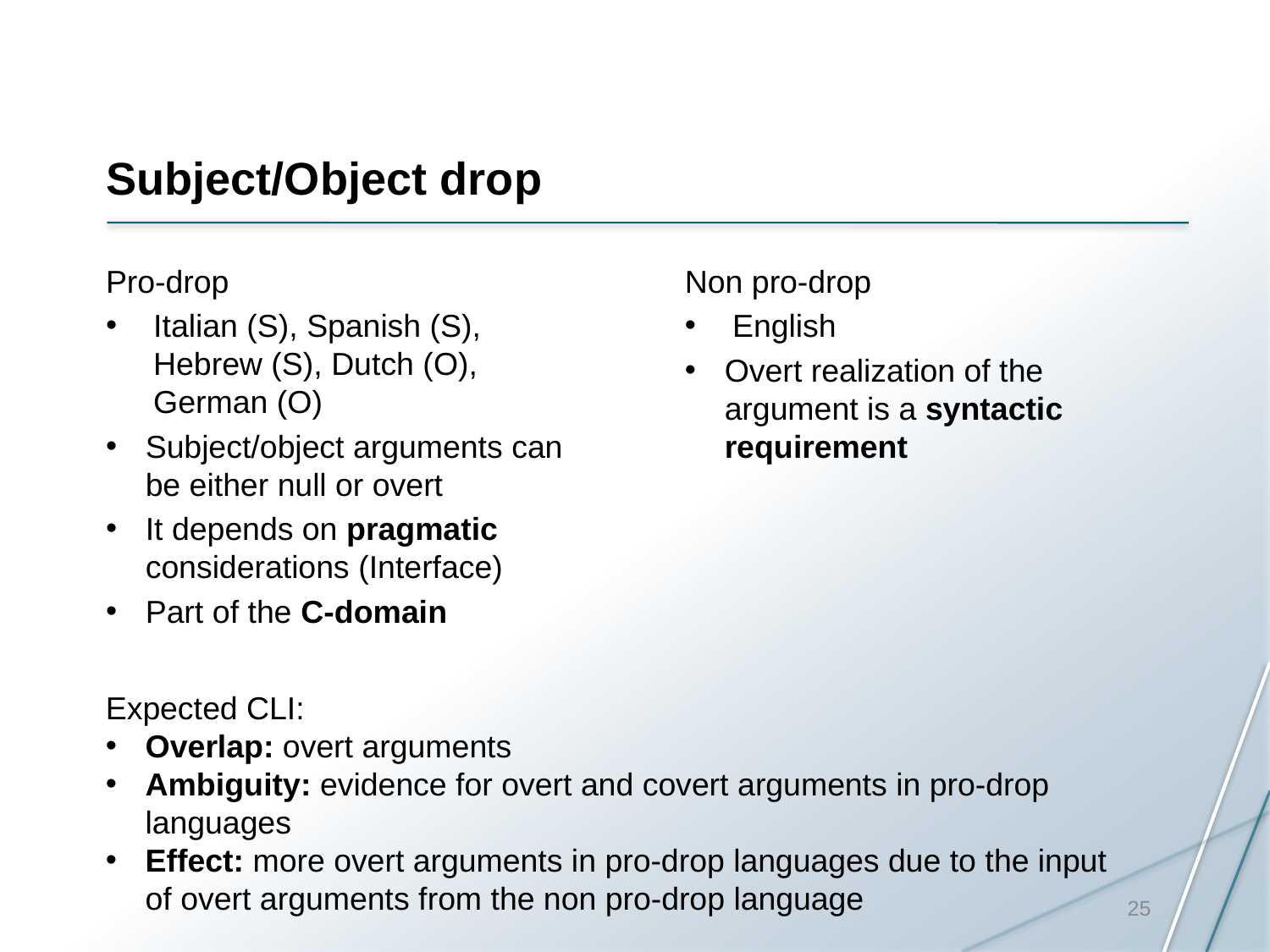

# Subject/Object drop
Pro-drop
Italian (S), Spanish (S), Hebrew (S), Dutch (O), German (O)
Subject/object arguments can be either null or overt
It depends on pragmatic considerations (Interface)
Part of the C-domain

Non pro-drop
English
Overt realization of the argument is a syntactic requirement

Expected CLI:
Overlap: overt arguments
Ambiguity: evidence for overt and covert arguments in pro-drop languages
Effect: more overt arguments in pro-drop languages due to the input of overt arguments from the non pro-drop language
25